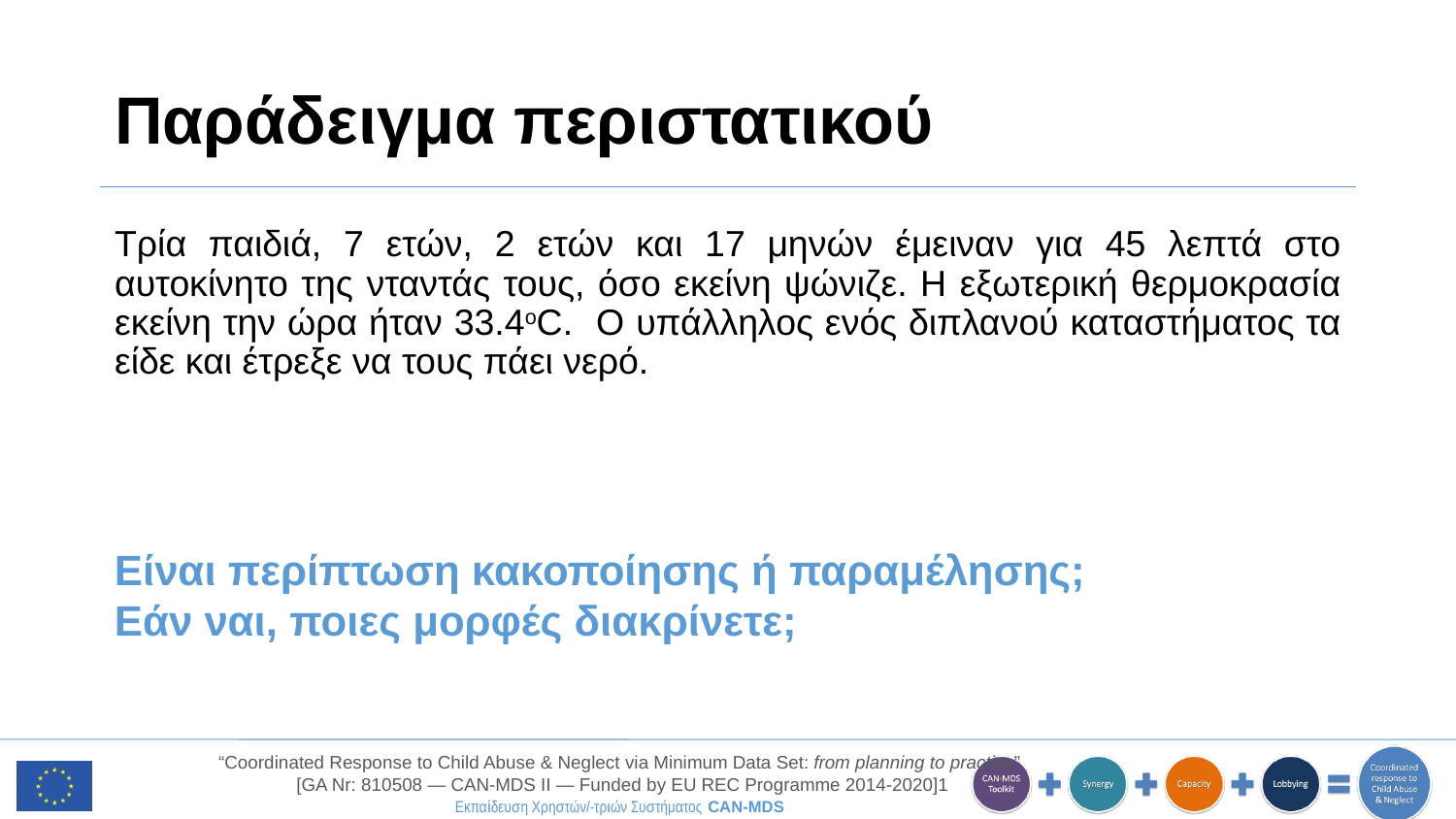

# Παράδειγμα περιστατικού
Τρία παιδιά, 7 ετών, 2 ετών και 17 μηνών έμειναν για 45 λεπτά στο αυτοκίνητο της νταντάς τους, όσο εκείνη ψώνιζε. Η εξωτερική θερμοκρασία εκείνη την ώρα ήταν 33.4oC.  Ο υπάλληλος ενός διπλανού καταστήματος τα είδε και έτρεξε να τους πάει νερό.
Είναι περίπτωση κακοποίησης ή παραμέλησης;
Εάν ναι, ποιες μορφές διακρίνετε;